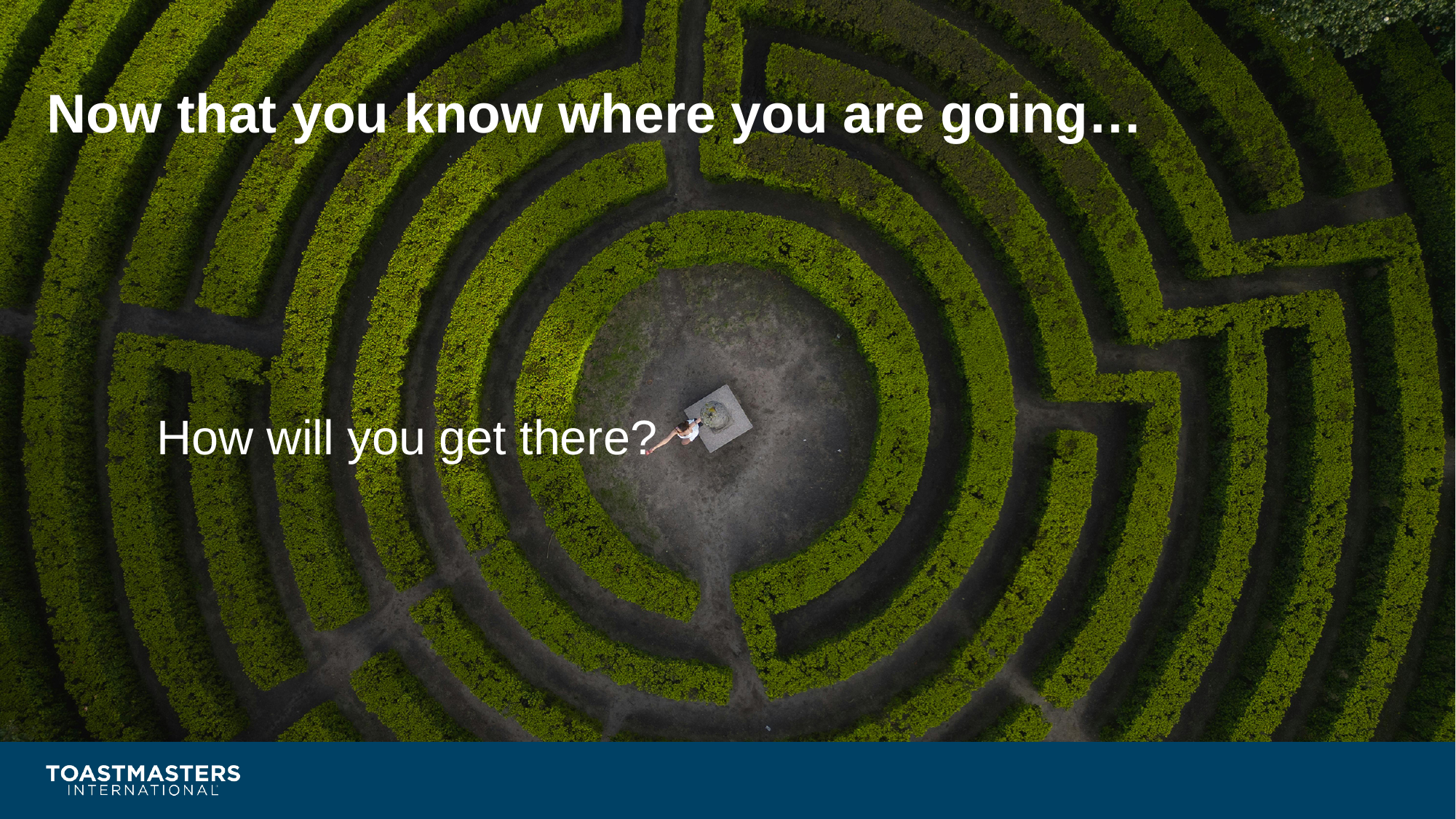

# Now that you know where you are going…
How will you get there?